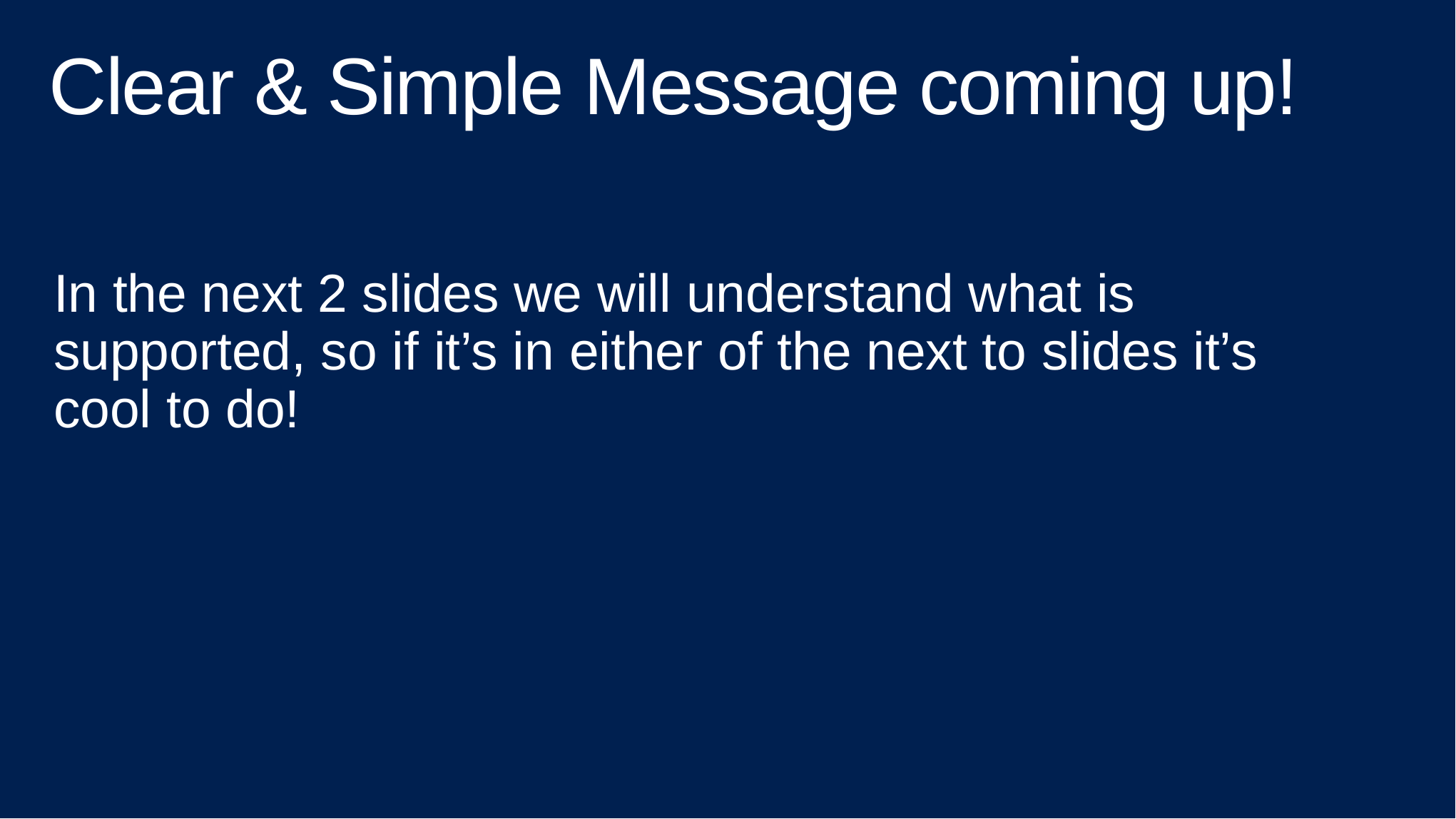

# Clear & Simple Message coming up!
In the next 2 slides we will understand what is supported, so if it’s in either of the next to slides it’s cool to do!